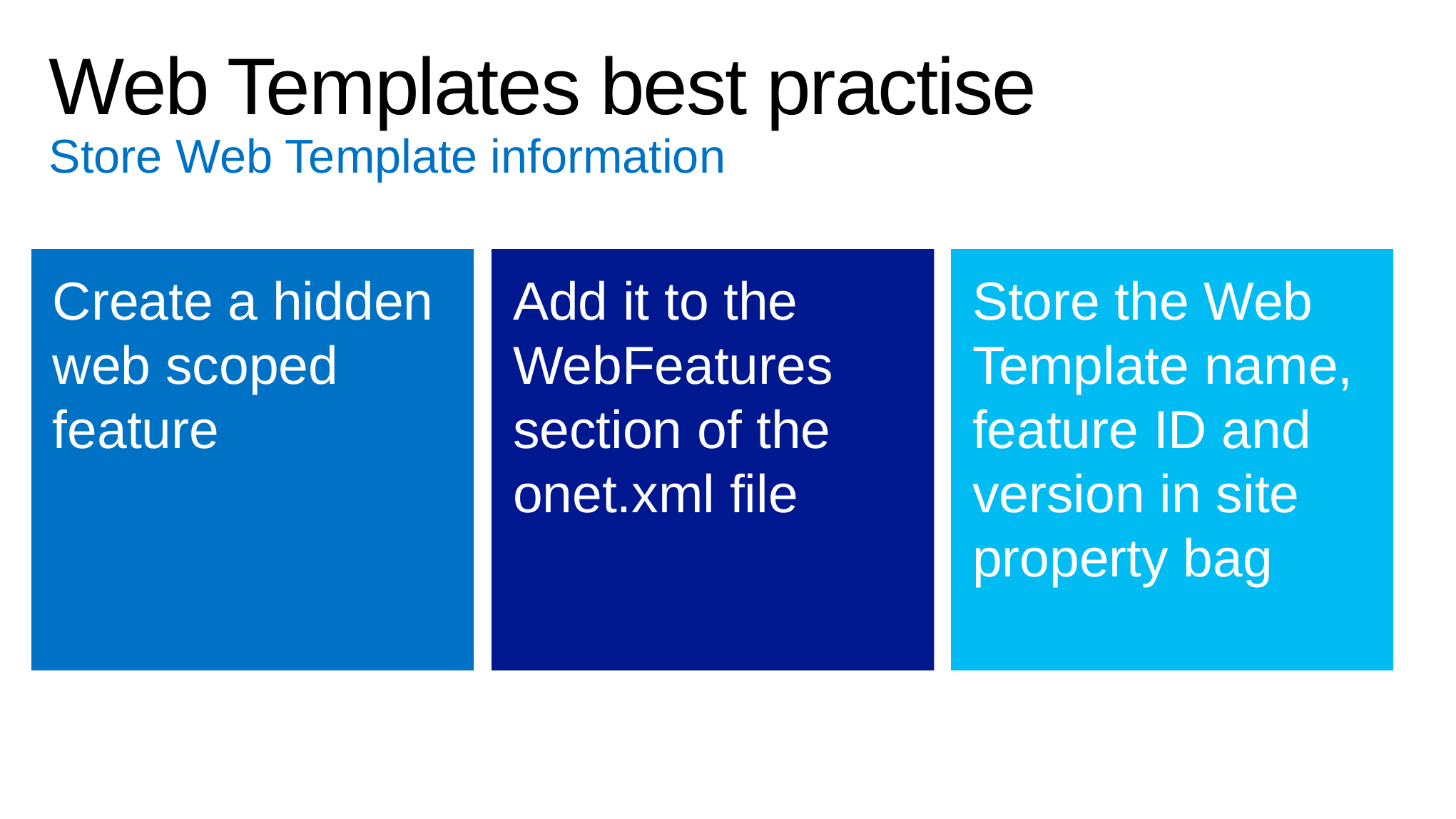

# Web Templates best practise Store Web Template information
Create a hidden web scoped feature
Add it to the WebFeatures section of the onet.xml file
Store the Web Template name, feature ID and version in site property bag